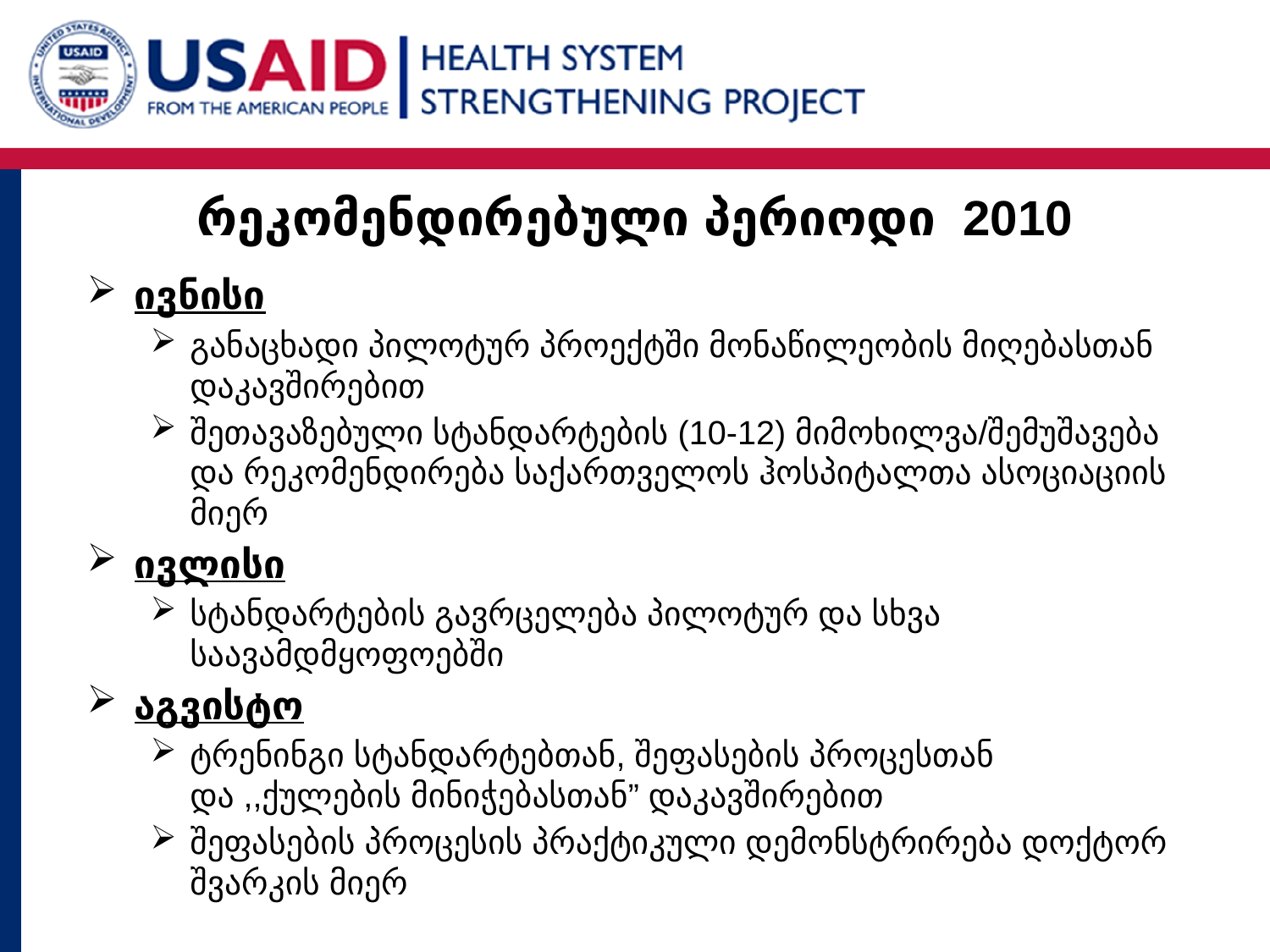

# რეკომენდირებული პერიოდი  2010
ივნისი
განაცხადი პილოტურ პროექტში მონაწილეობის მიღებასთან დაკავშირებით
შეთავაზებული სტანდარტების (10-12) მიმოხილვა/შემუშავება და რეკომენდირება საქართველოს ჰოსპიტალთა ასოციაციის მიერ
ივლისი
სტანდარტების გავრცელება პილოტურ და სხვა საავამდმყოფოებში
აგვისტო
ტრენინგი სტანდარტებთან, შეფასების პროცესთან და ,,ქულების მინიჭებასთან” დაკავშირებით
შეფასების პროცესის პრაქტიკული დემონსტრირება დოქტორ შვარკის მიერ